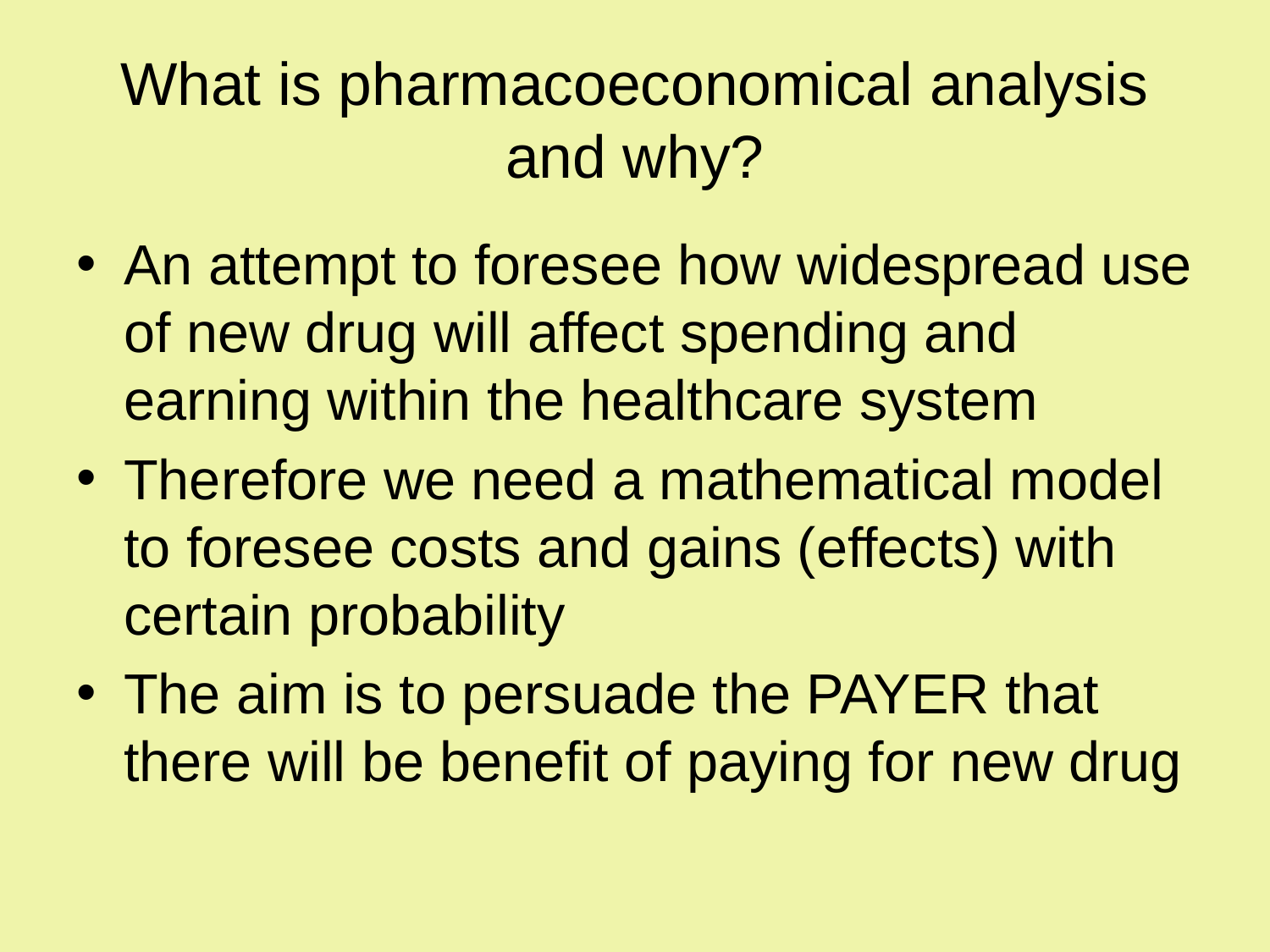

# What is pharmacoeconomical analysis and why?
An attempt to foresee how widespread use of new drug will affect spending and earning within the healthcare system
Therefore we need a mathematical model to foresee costs and gains (effects) with certain probability
The aim is to persuade the PAYER that there will be benefit of paying for new drug